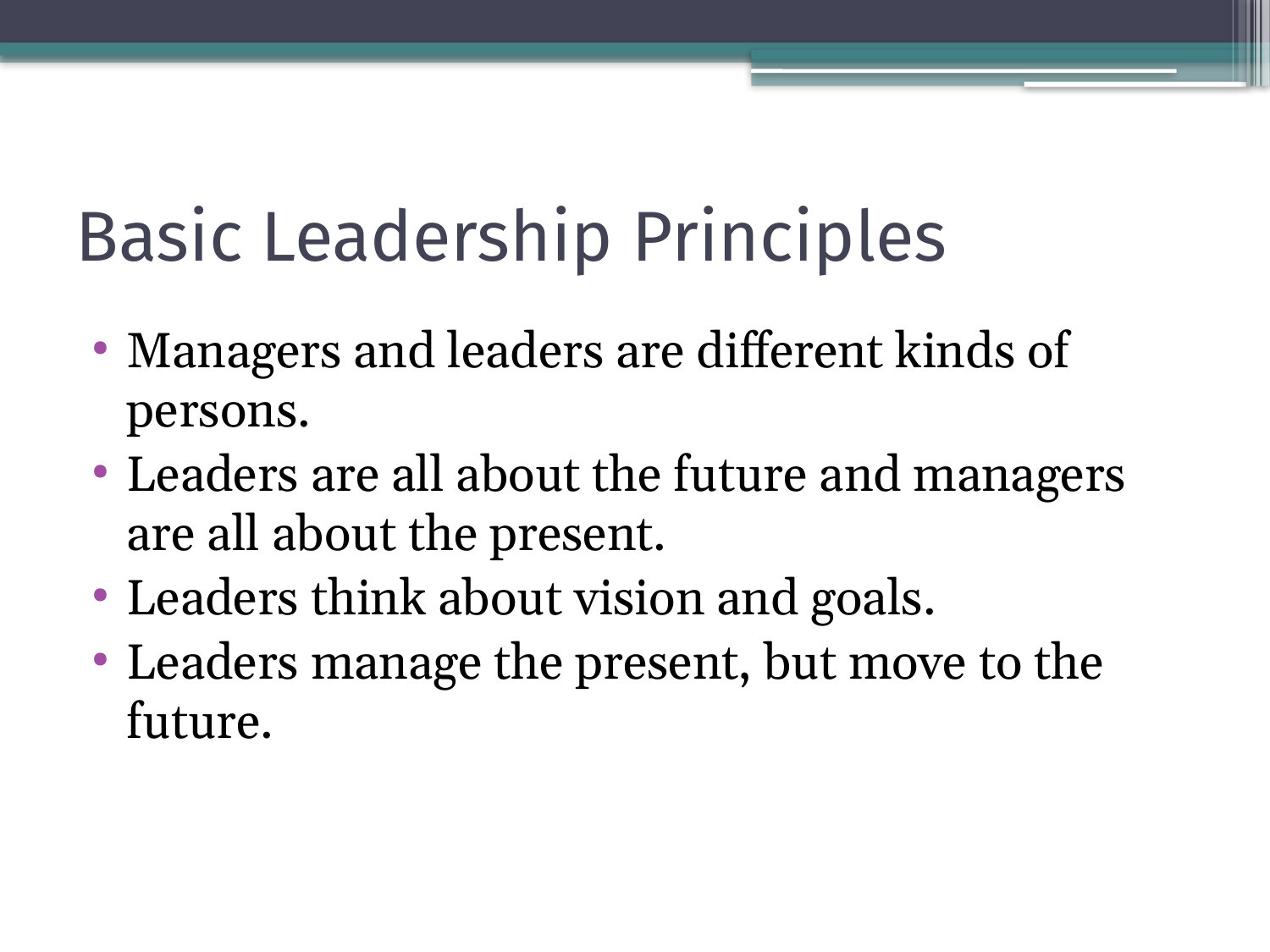

# Basic Leadership Principles
Managers and leaders are different kinds of persons.
Leaders are all about the future and managers are all about the present.
Leaders think about vision and goals.
Leaders manage the present, but move to the future.